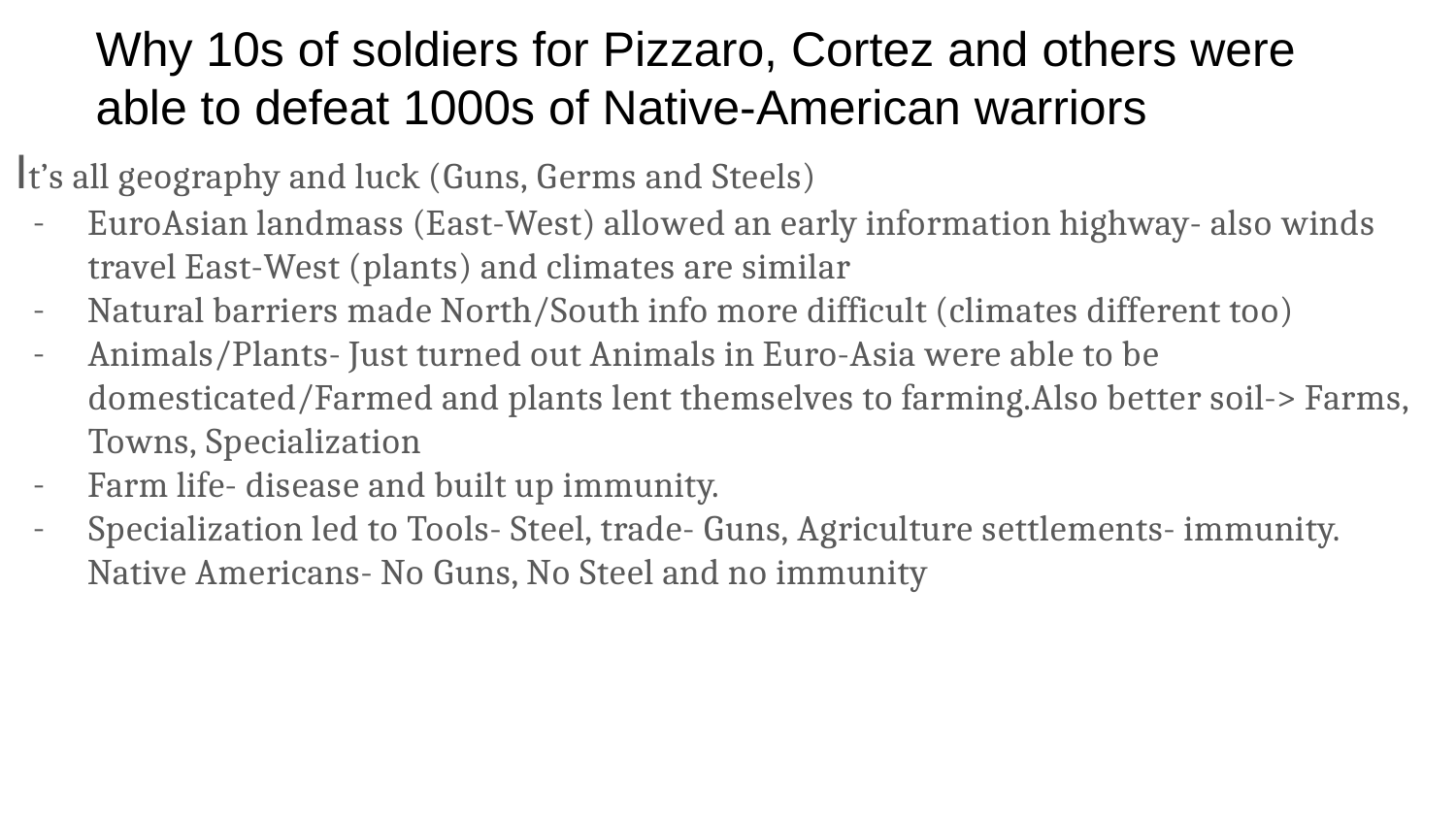

# Why 10s of soldiers for Pizzaro, Cortez and others were able to defeat 1000s of Native-American warriors
It’s all geography and luck (Guns, Germs and Steels)
EuroAsian landmass (East-West) allowed an early information highway- also winds travel East-West (plants) and climates are similar
Natural barriers made North/South info more difficult (climates different too)
Animals/Plants- Just turned out Animals in Euro-Asia were able to be domesticated/Farmed and plants lent themselves to farming.Also better soil-> Farms, Towns, Specialization
Farm life- disease and built up immunity.
Specialization led to Tools- Steel, trade- Guns, Agriculture settlements- immunity.  Native Americans- No Guns, No Steel and no immunity